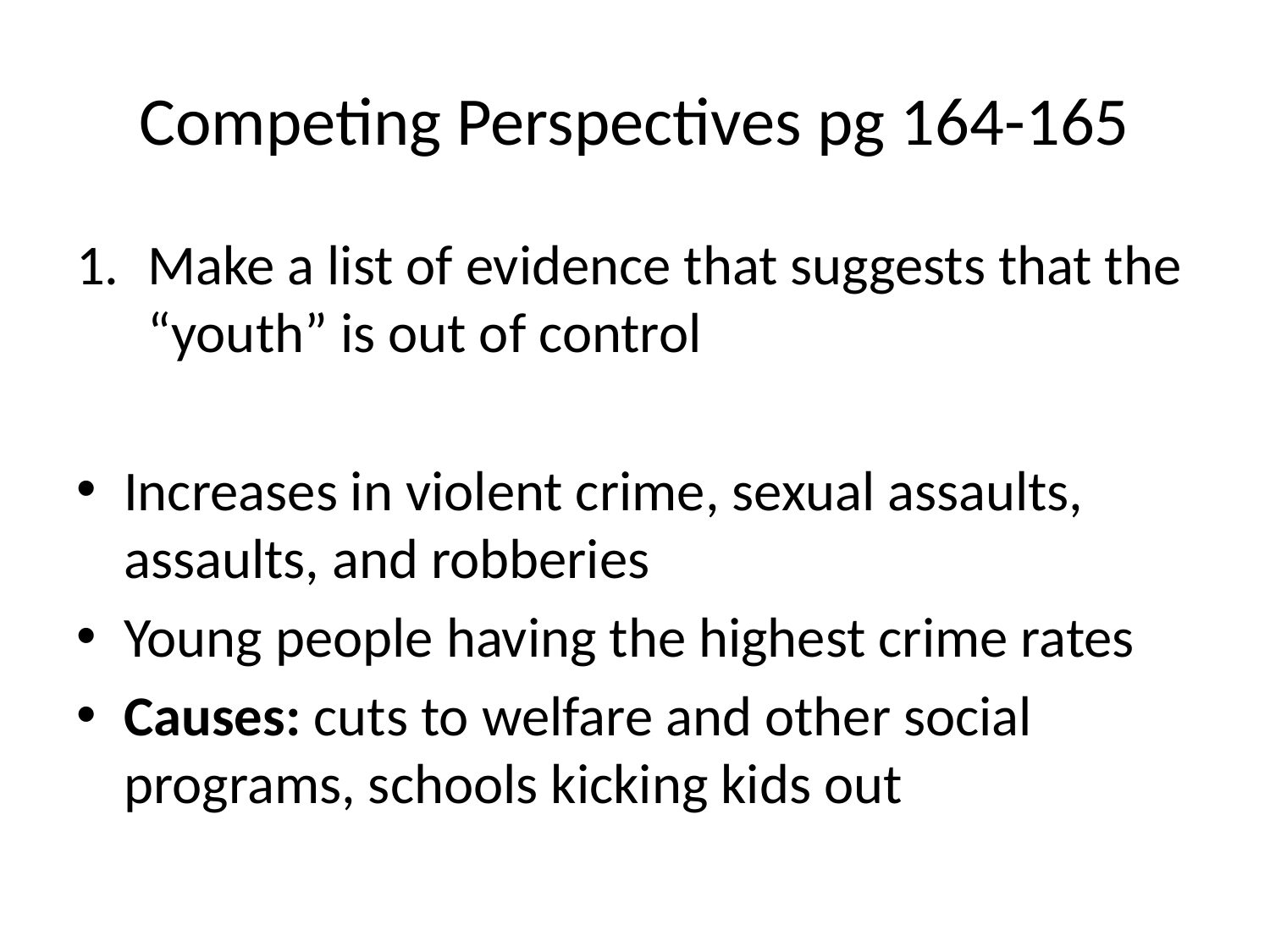

# Competing Perspectives pg 164-165
Make a list of evidence that suggests that the “youth” is out of control

Increases in violent crime, sexual assaults, assaults, and robberies
Young people having the highest crime rates
Causes: cuts to welfare and other social programs, schools kicking kids out